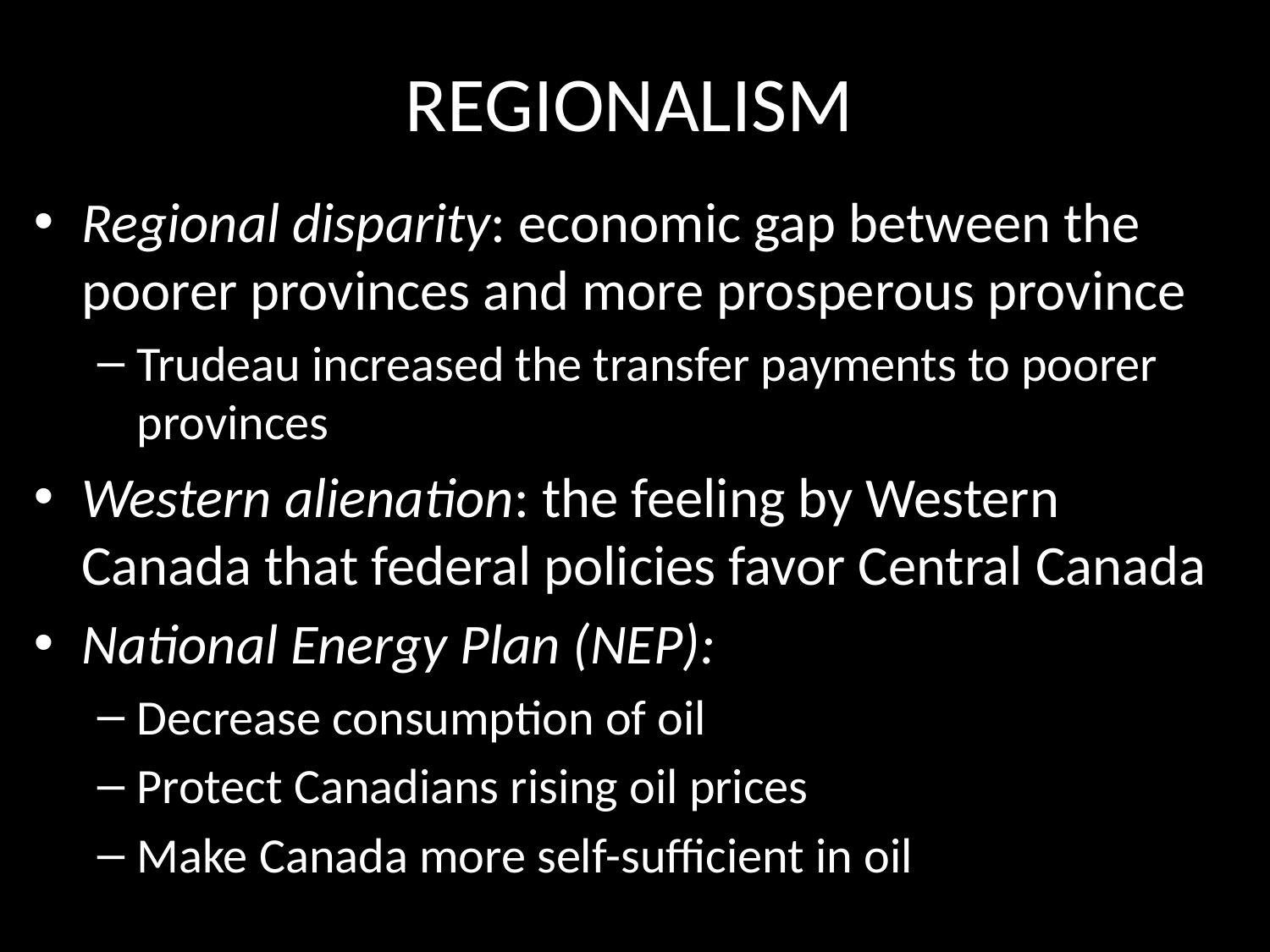

# REGIONALISM
Regional disparity: economic gap between the poorer provinces and more prosperous province
Trudeau increased the transfer payments to poorer provinces
Western alienation: the feeling by Western Canada that federal policies favor Central Canada
National Energy Plan (NEP):
Decrease consumption of oil
Protect Canadians rising oil prices
Make Canada more self-sufficient in oil